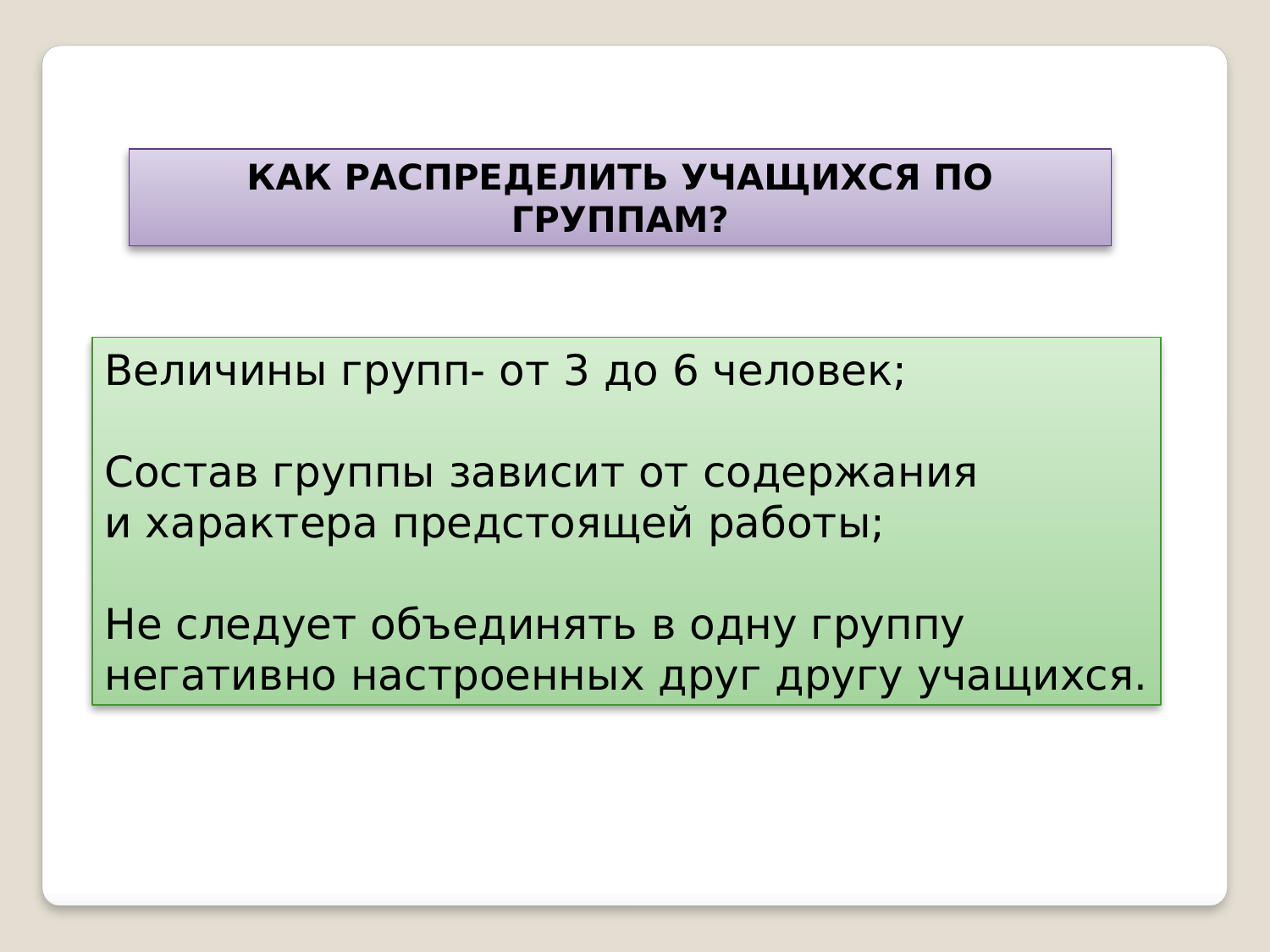

КАК РАСПРЕДЕЛИТЬ УЧАЩИХСЯ ПО ГРУППАМ?
Величины групп- от 3 до 6 человек;

Состав группы зависит от содержания
и характера предстоящей работы;

Не следует объединять в одну группу
негативно настроенных друг другу учащихся.